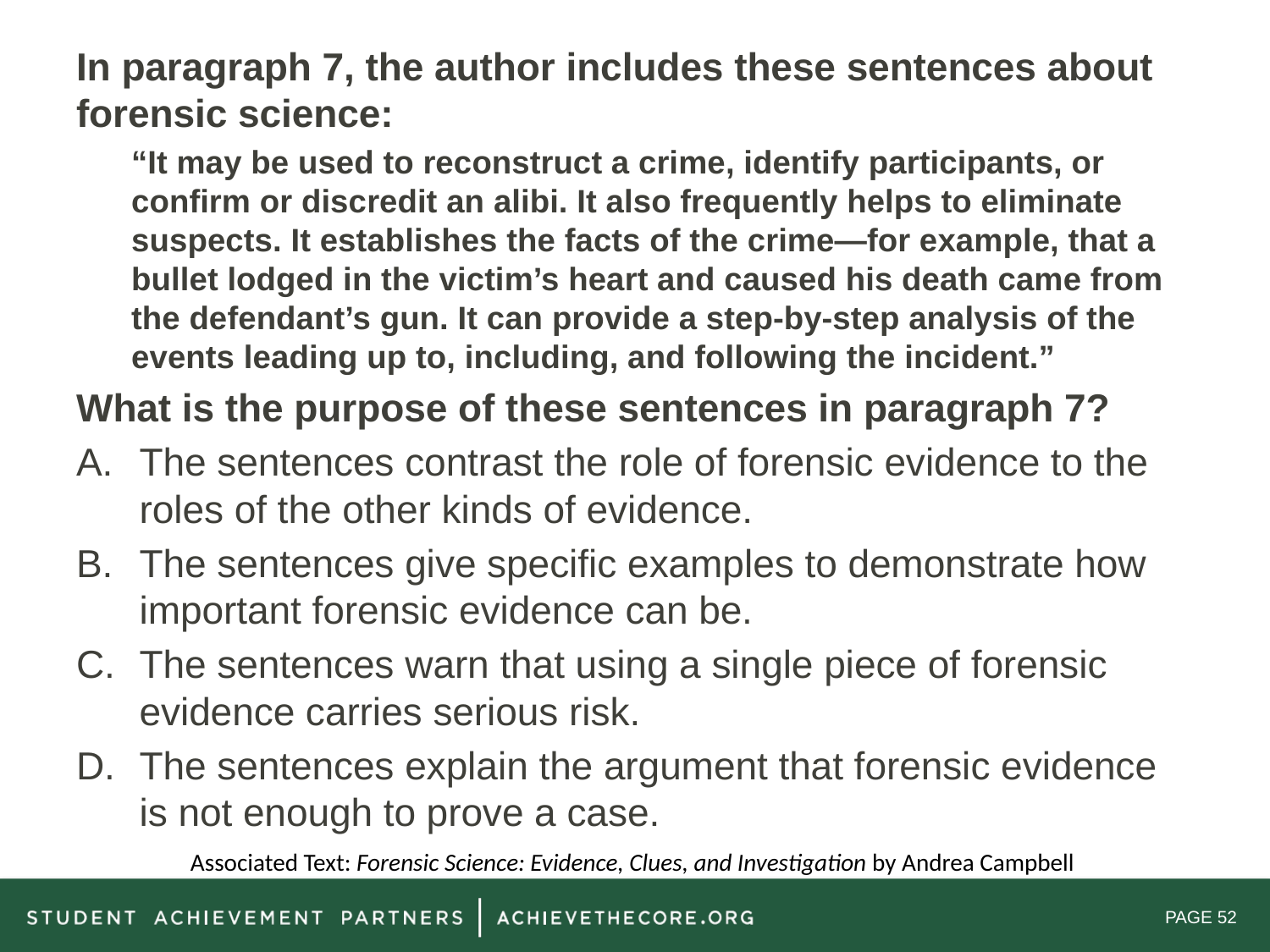

In paragraph 7, the author includes these sentences about forensic science:
“It may be used to reconstruct a crime, identify participants, or confirm or discredit an alibi. It also frequently helps to eliminate suspects. It establishes the facts of the crime—for example, that a bullet lodged in the victim’s heart and caused his death came from the defendant’s gun. It can provide a step-by-step analysis of the events leading up to, including, and following the incident.”
What is the purpose of these sentences in paragraph 7?
The sentences contrast the role of forensic evidence to the roles of the other kinds of evidence.
The sentences give specific examples to demonstrate how important forensic evidence can be.
The sentences warn that using a single piece of forensic evidence carries serious risk.
The sentences explain the argument that forensic evidence is not enough to prove a case.
Associated Text: Forensic Science: Evidence, Clues, and Investigation by Andrea Campbell